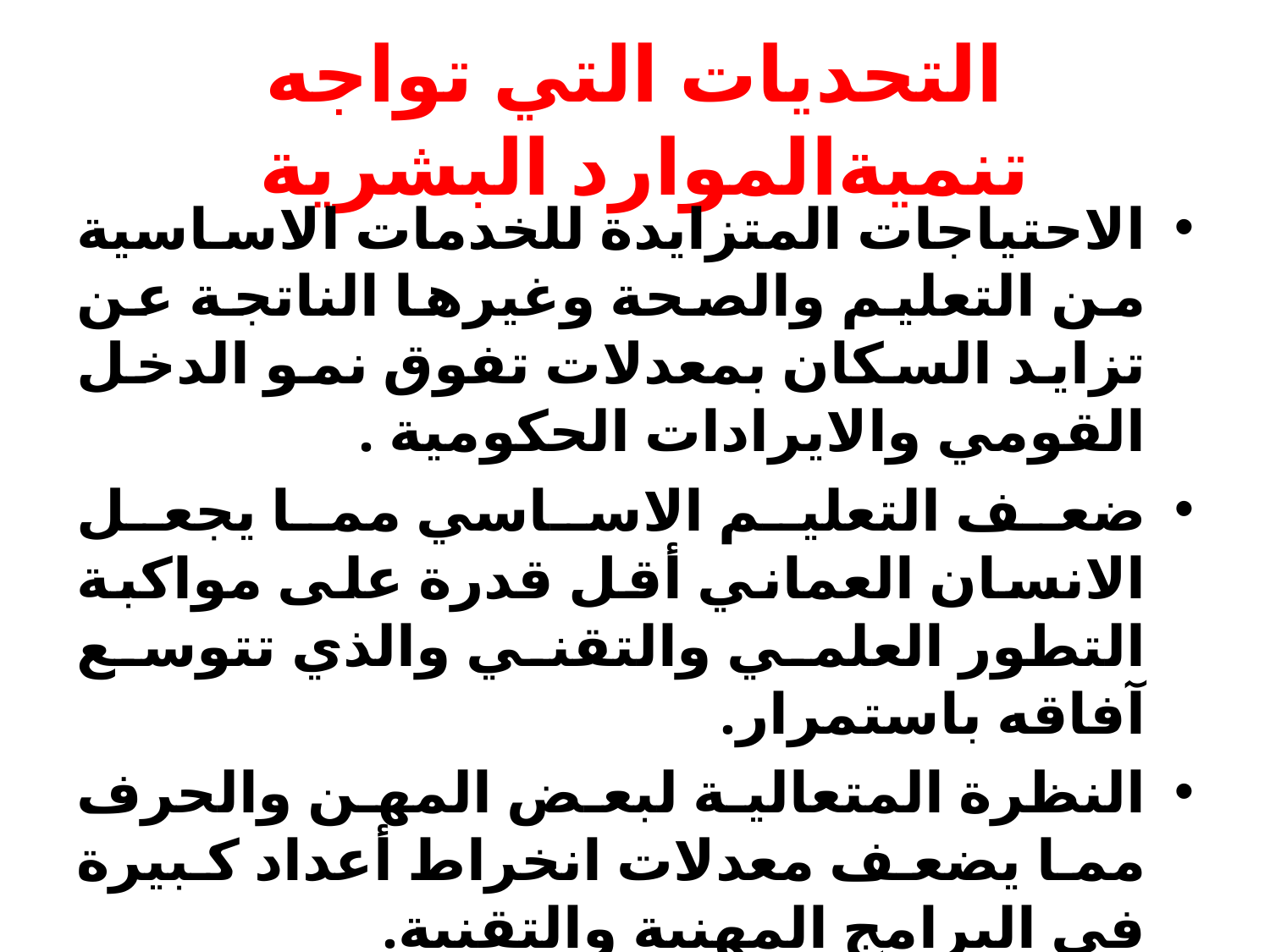

# التحديات التي تواجه تنميةالموارد البشرية
الاحتياجات المتزايدة للخدمات الاساسية من التعليم والصحة وغيرها الناتجة عن تزايد السكان بمعدلات تفوق نمو الدخل القومي والايرادات الحكومية .
ضعف التعليم الاساسي مما يجعل الانسان العماني أقل قدرة على مواكبة التطور العلمي والتقني والذي تتوسع آفاقه باستمرار.
النظرة المتعالية لبعض المهن والحرف مما يضعف معدلات انخراط أعداد كبيرة في البرامج المهنية والتقنية.